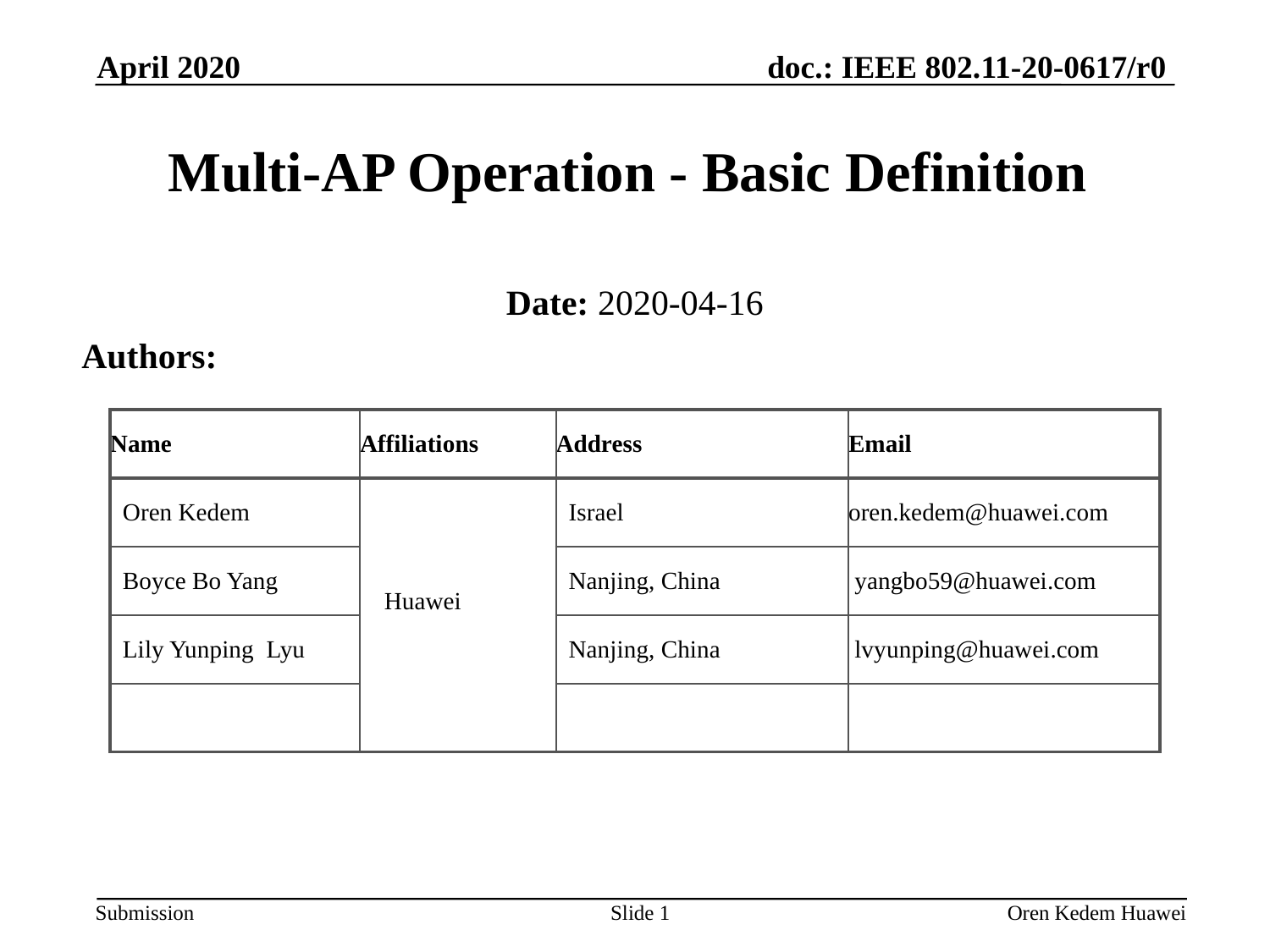

April 2020
Multi-AP Operation - Basic Definition
Date: 2020-04-16
Authors:
| Name | Affiliations | Address | Email |
| --- | --- | --- | --- |
| Oren Kedem | Huawei | Israel | oren.kedem@huawei.com |
| Boyce Bo Yang |  | Nanjing, China | yangbo59@huawei.com |
| Lily Yunping Lyu |  | Nanjing, China | lvyunping@huawei.com |
|  |  |  |  |
Slide 1
Oren Kedem Huawei